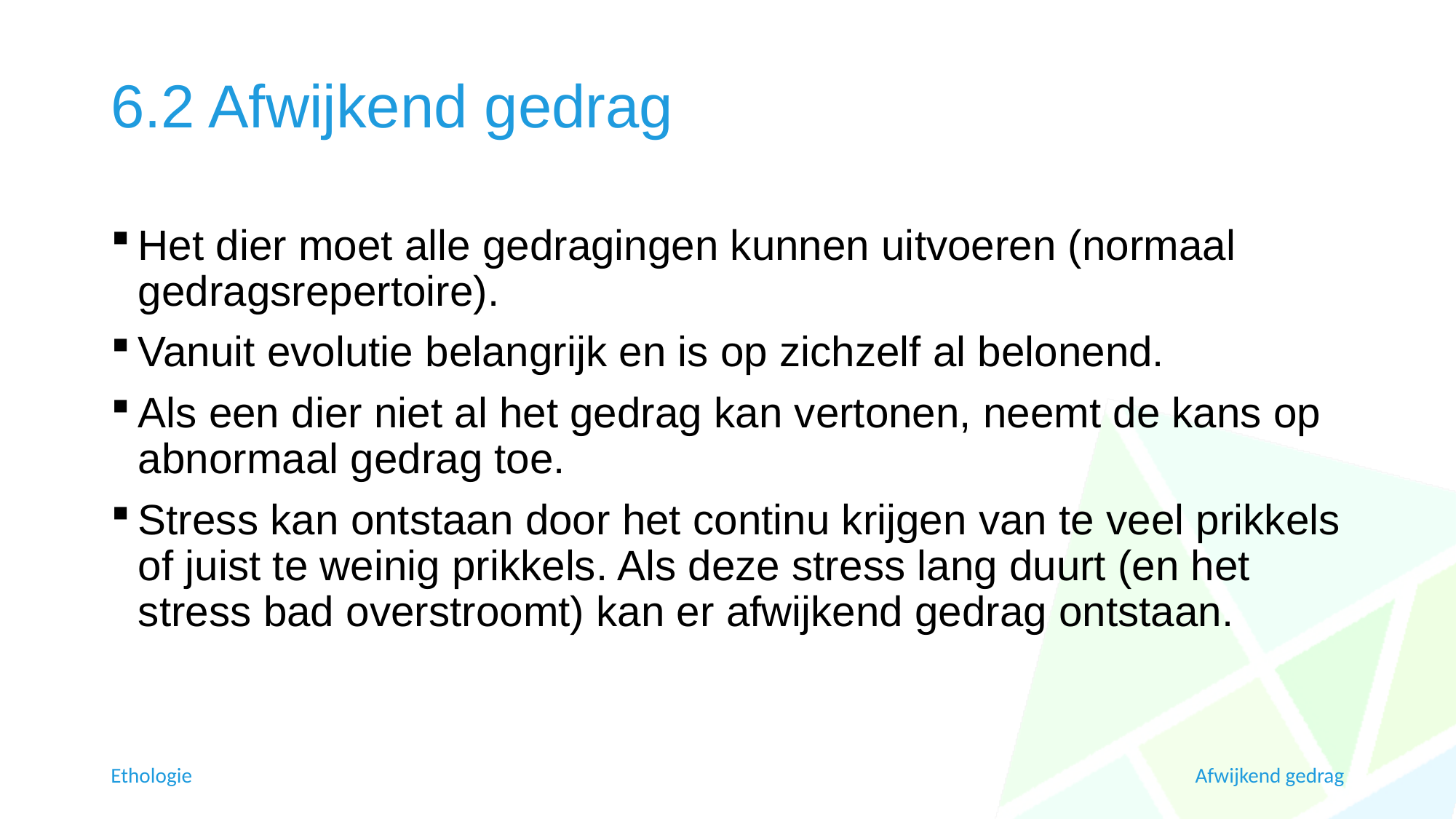

# 6.2 Afwijkend gedrag
Het dier moet alle gedragingen kunnen uitvoeren (normaal gedragsrepertoire).
Vanuit evolutie belangrijk en is op zichzelf al belonend.
Als een dier niet al het gedrag kan vertonen, neemt de kans op abnormaal gedrag toe.
Stress kan ontstaan door het continu krijgen van te veel prikkels of juist te weinig prikkels. Als deze stress lang duurt (en het stress bad overstroomt) kan er afwijkend gedrag ontstaan.

Ethologie
Afwijkend gedrag